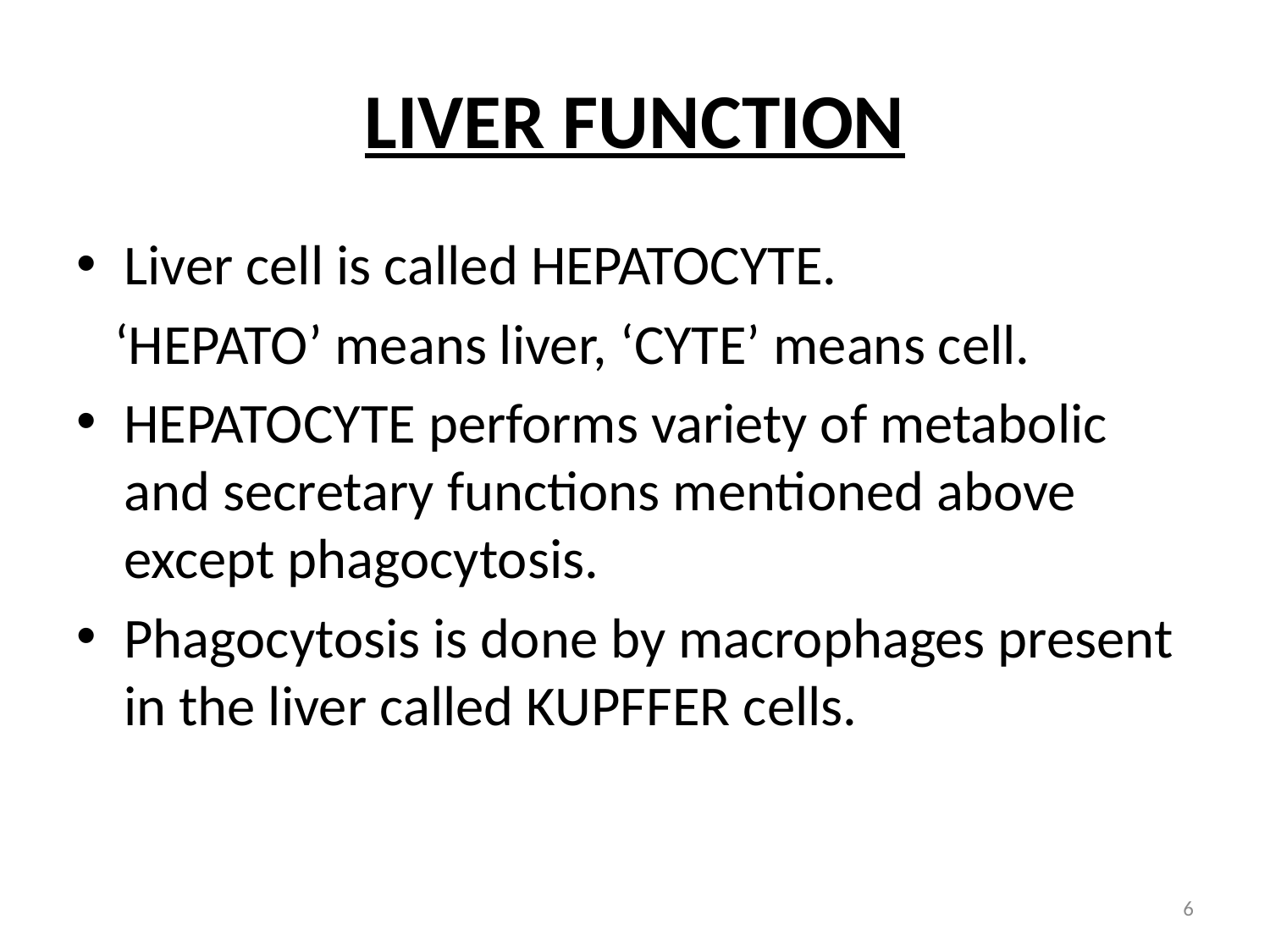

# LIVER FUNCTION
Liver cell is called HEPATOCYTE.
   ‘HEPATO’ means liver, ‘CYTE’ means cell.
HEPATOCYTE performs variety of metabolic and secretary functions mentioned above except phagocytosis.
Phagocytosis is done by macrophages present in the liver called KUPFFER cells.

6